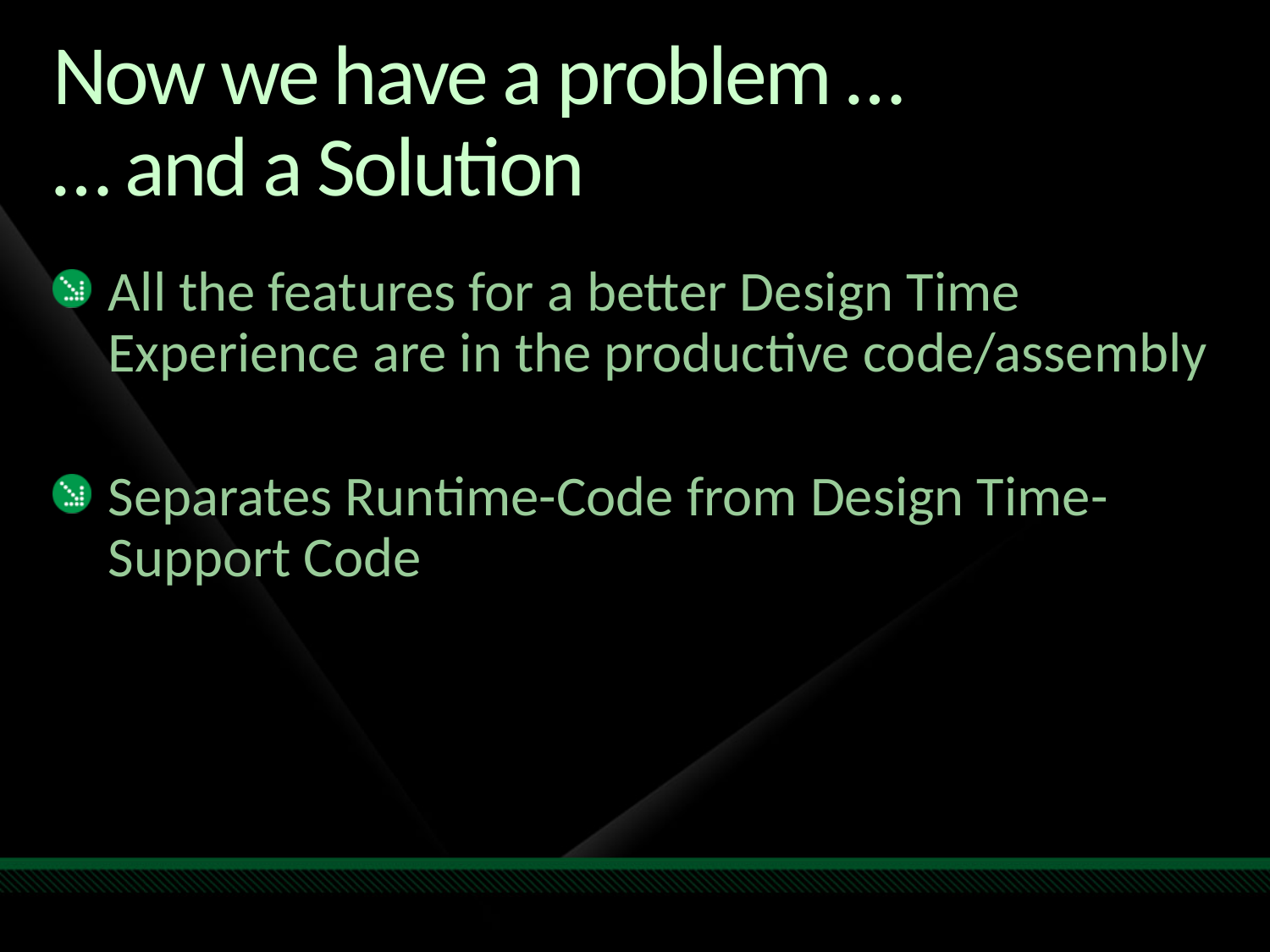

# Now we have a problem … … and a Solution
All the features for a better Design Time Experience are in the productive code/assembly

Separates Runtime-Code from Design Time-Support Code